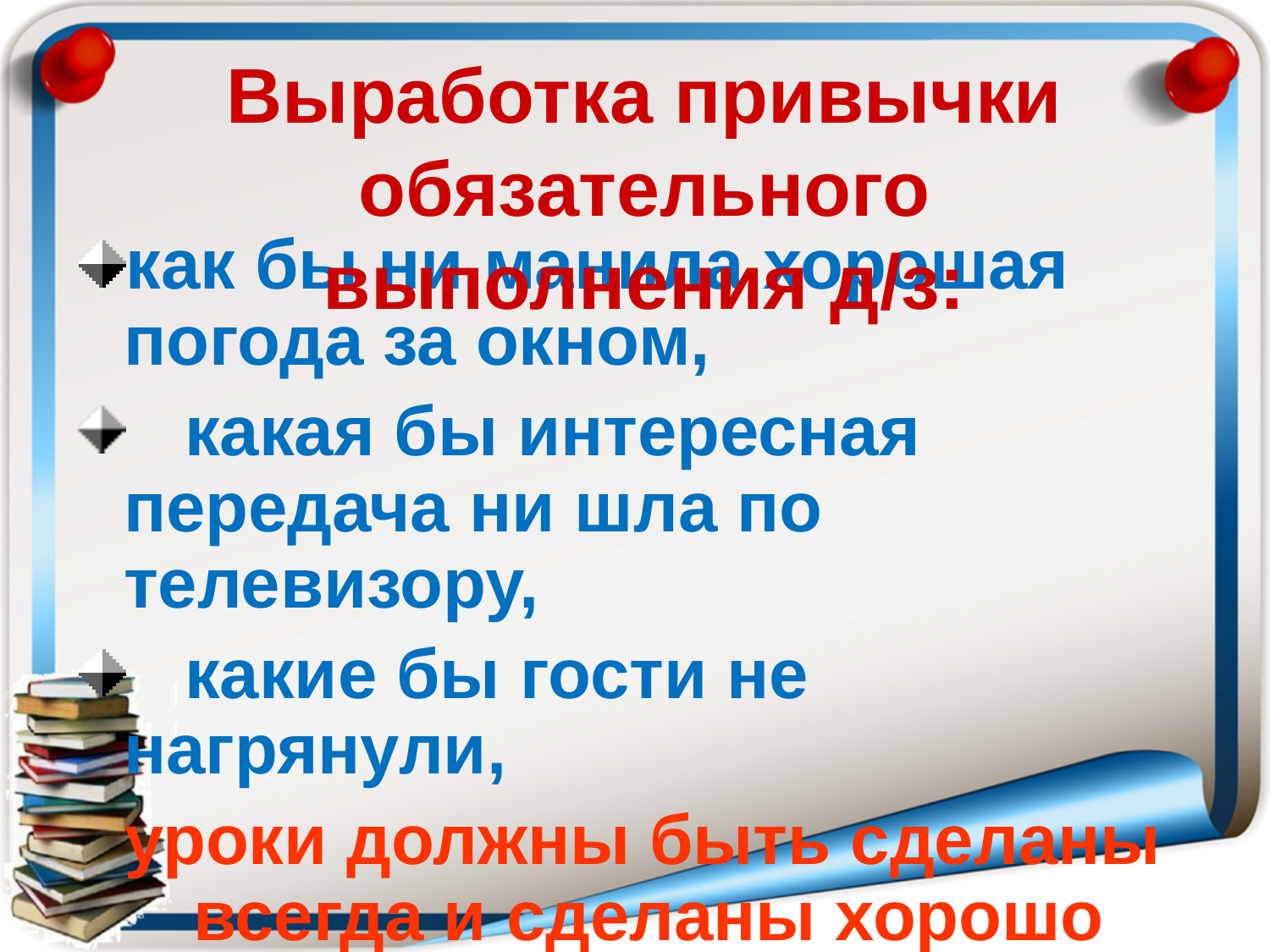

Выработка привычки обязательного выполнения д/з:
как бы ни манила хорошая погода за окном,
   какая бы интересная передача ни шла по телевизору,
   какие бы гости не нагрянули,
 уроки должны быть сделаны всегда и сделаны хорошо